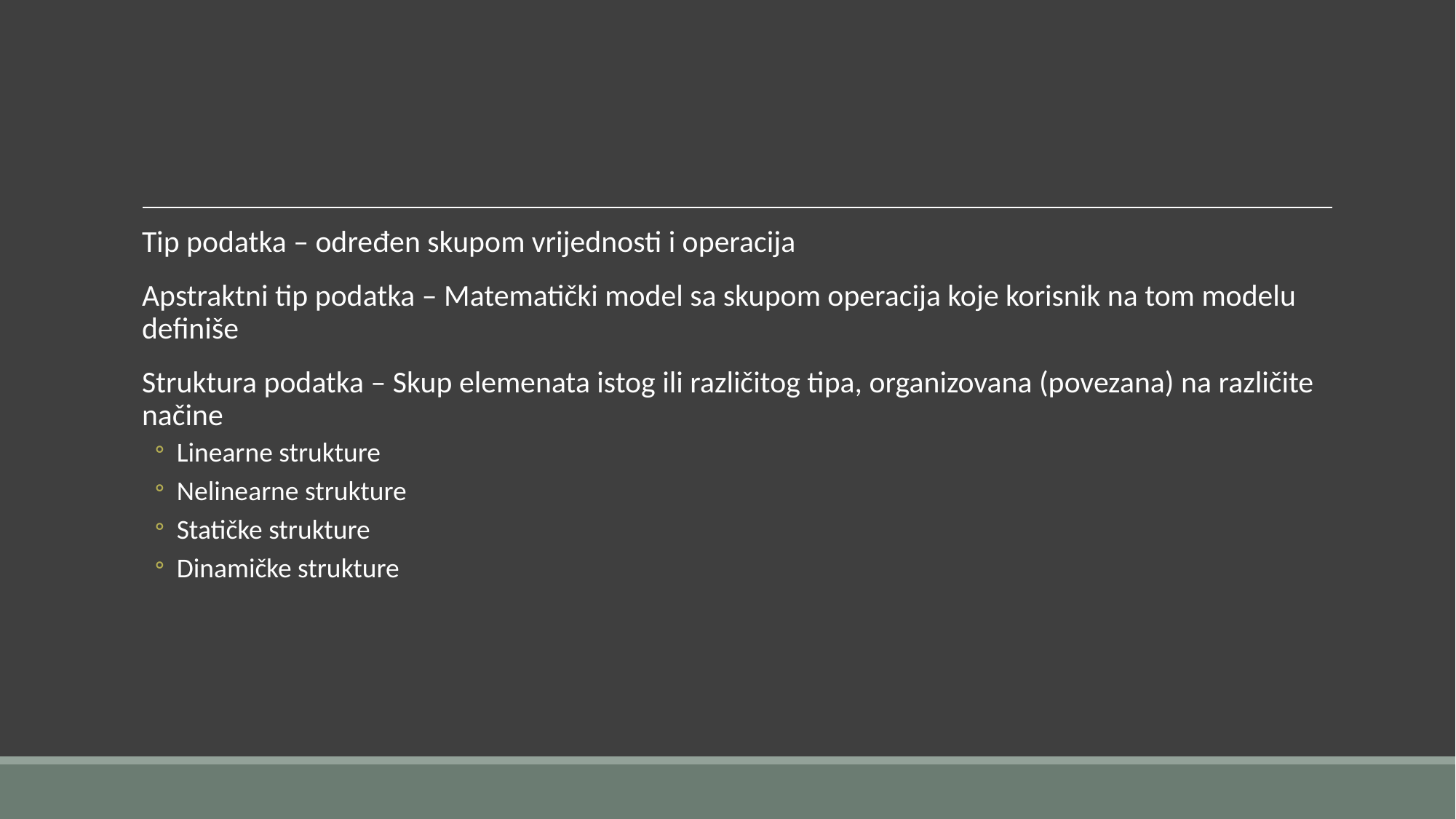

#
Tip podatka – određen skupom vrijednosti i operacija
Apstraktni tip podatka – Matematički model sa skupom operacija koje korisnik na tom modelu definiše
Struktura podatka – Skup elemenata istog ili različitog tipa, organizovana (povezana) na različite načine
Linearne strukture
Nelinearne strukture
Statičke strukture
Dinamičke strukture